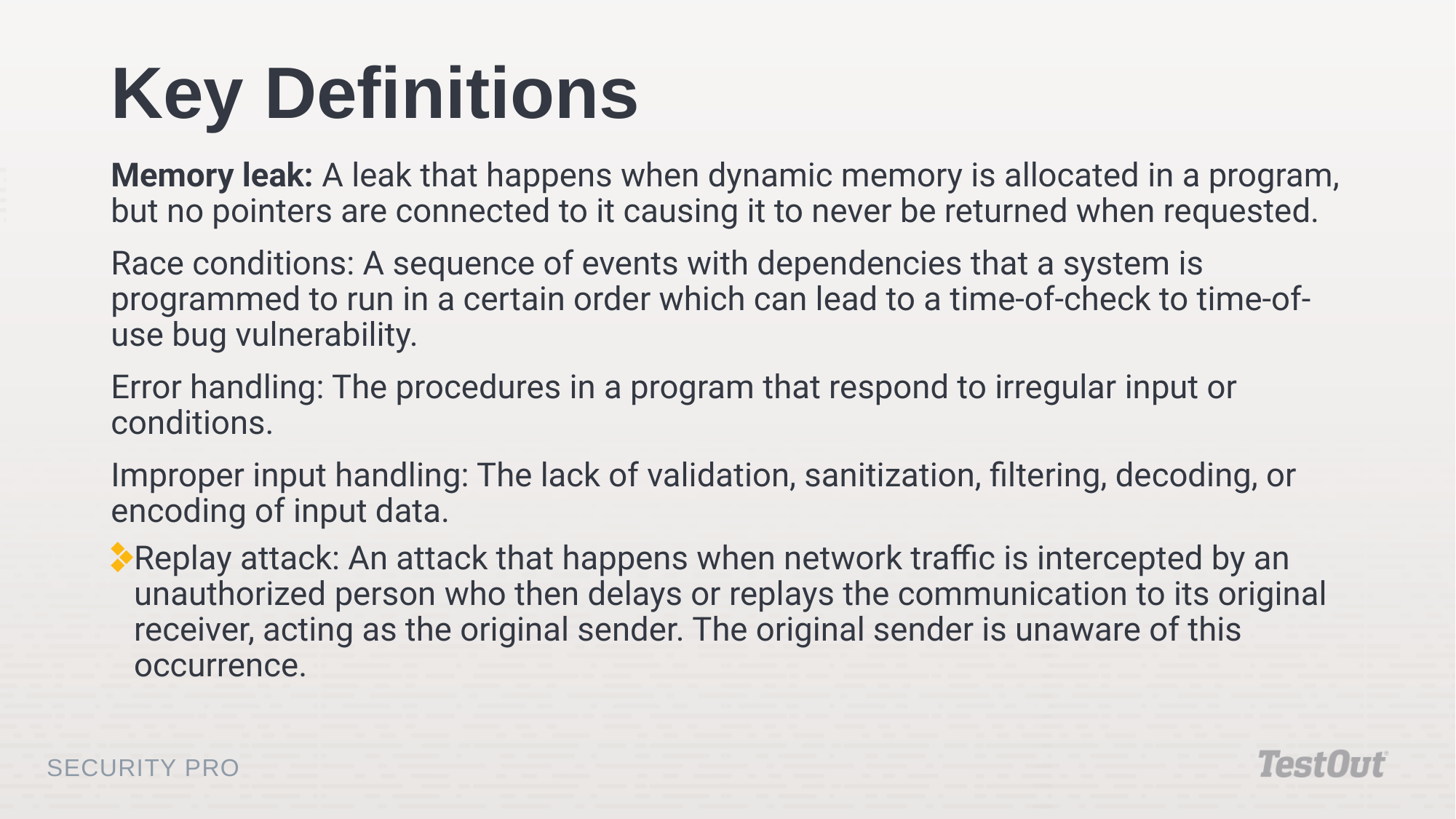

# Key Definitions
Memory leak: A leak that happens when dynamic memory is allocated in a program, but no pointers are connected to it causing it to never be returned when requested.
Race conditions: A sequence of events with dependencies that a system is programmed to run in a certain order which can lead to a time-of-check to time-of-use bug vulnerability.
Error handling: The procedures in a program that respond to irregular input or conditions.
Improper input handling: The lack of validation, sanitization, filtering, decoding, or encoding of input data.
Replay attack: An attack that happens when network traffic is intercepted by an unauthorized person who then delays or replays the communication to its original receiver, acting as the original sender. The original sender is unaware of this occurrence.
Security Pro